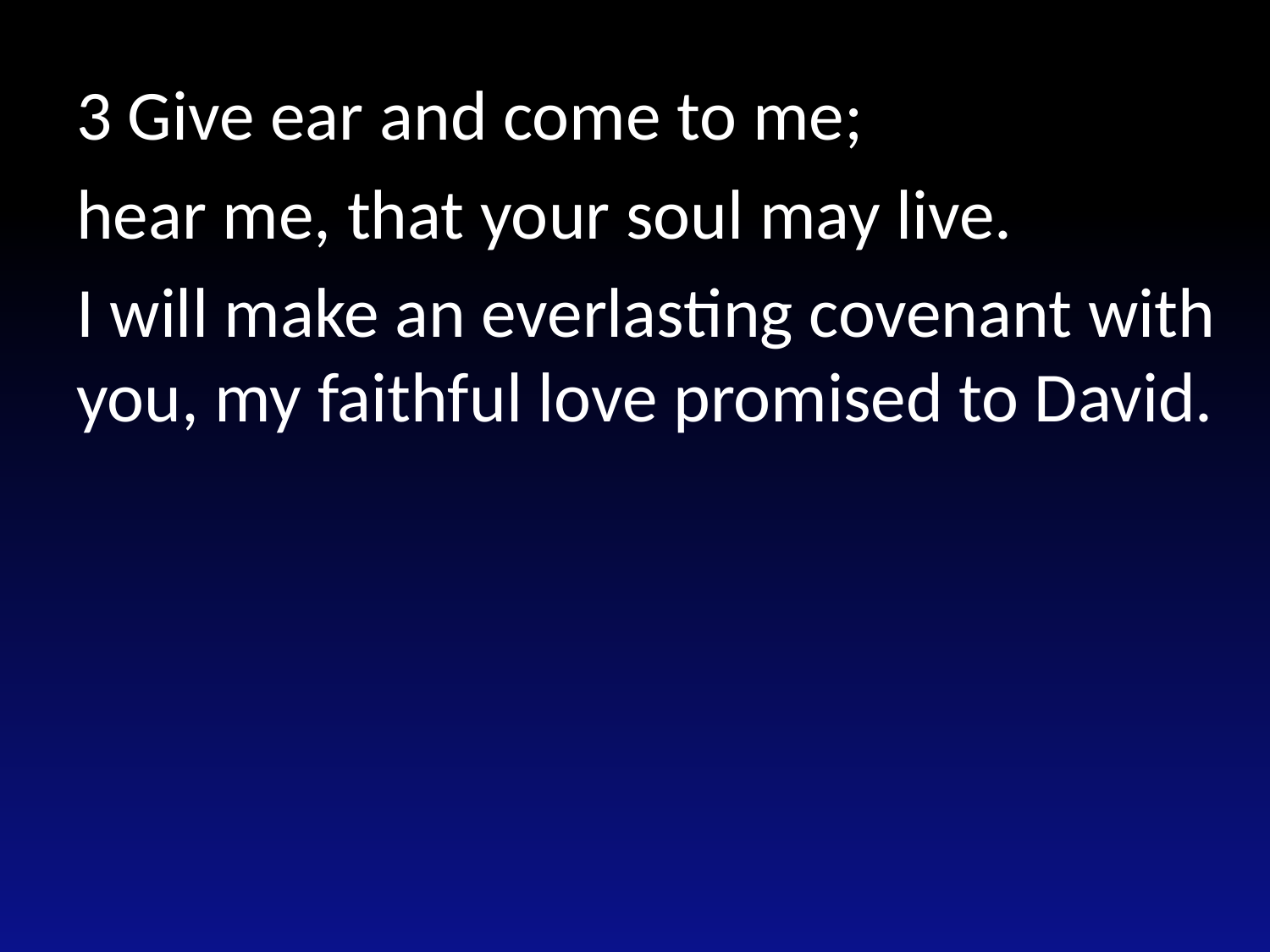

#
3 Give ear and come to me;
hear me, that your soul may live.
I will make an everlasting covenant with you, my faithful love promised to David.